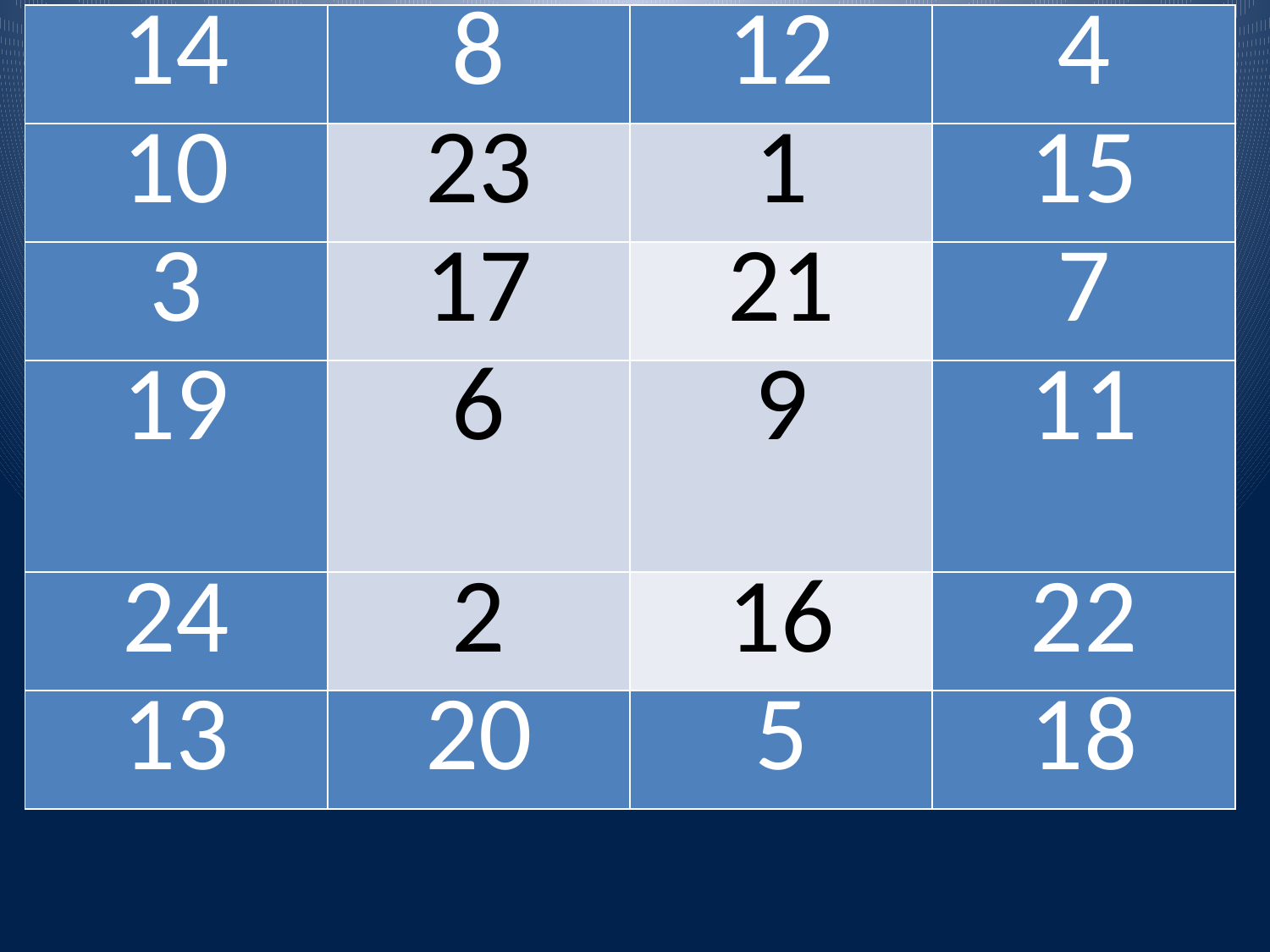

| 14 | 8 | 12 | 4 |
| --- | --- | --- | --- |
| 10 | 23 | 1 | 15 |
| 3 | 17 | 21 | 7 |
| 19 | 6 | 9 | 11 |
| 24 | 2 | 16 | 22 |
| 13 | 20 | 5 | 18 |